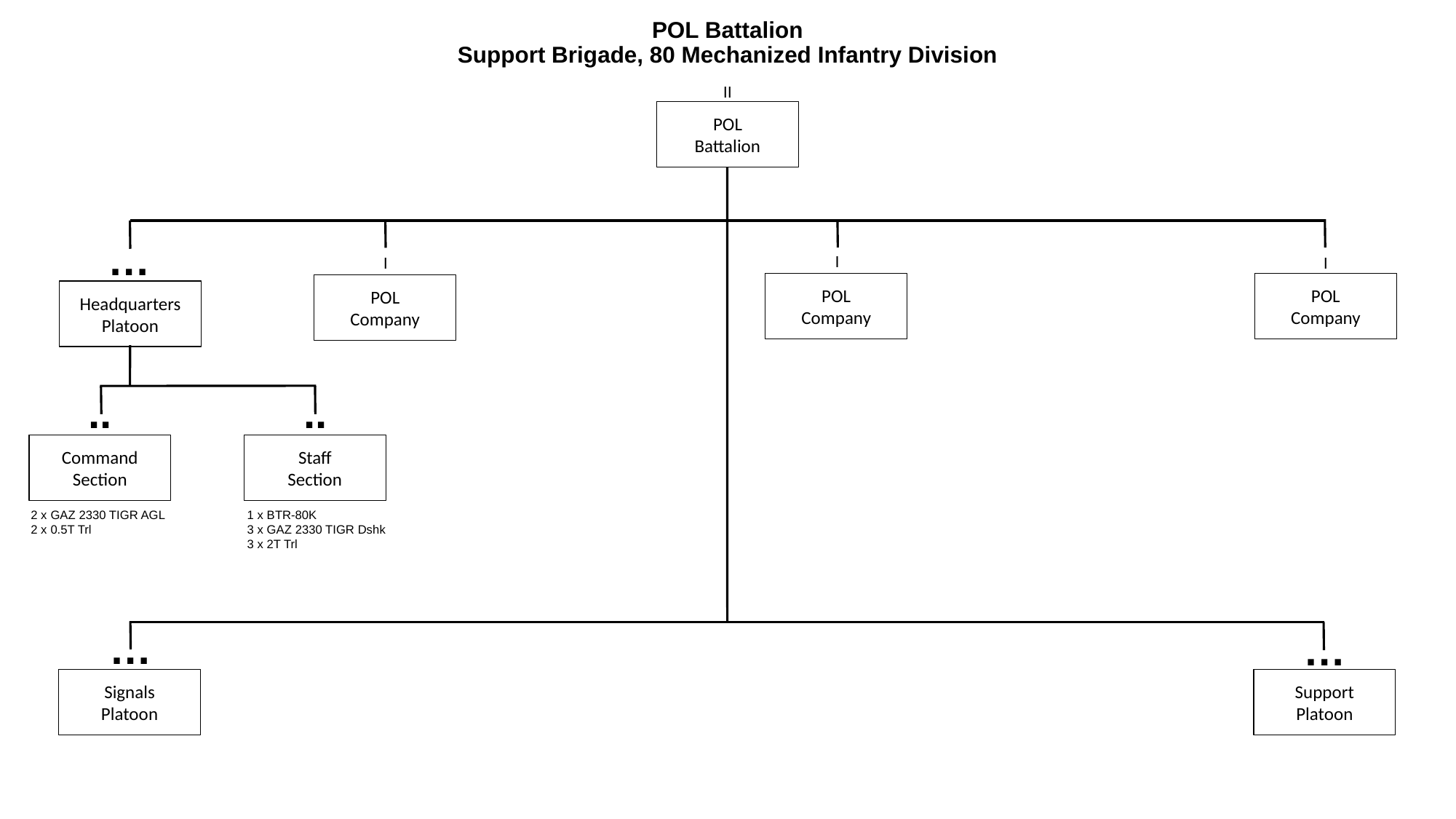

# POL Battalion Support Brigade, 80 Mechanized Infantry Division
II
POL
Battalion
…
I
I
I
POL
Company
POL
Company
POL
Company
Headquarters
Platoon
..
..
Command
Section
Staff
Section
2 x GAZ 2330 TIGR AGL
2 x 0.5T Trl
1 x BTR-80K
3 x GAZ 2330 TIGR Dshk
3 x 2T Trl
…
…
Signals
Platoon
Support
Platoon